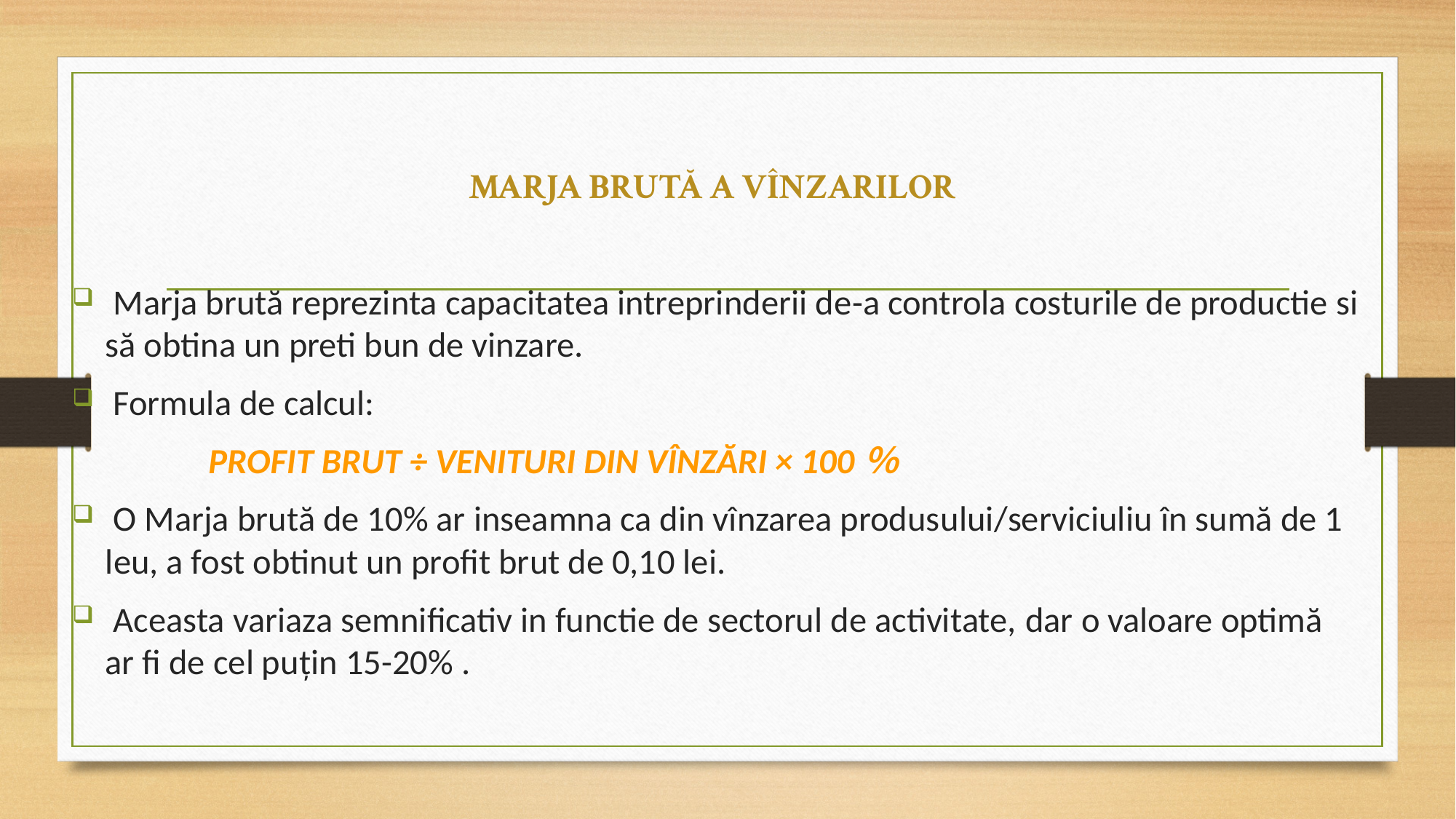

MARJA BRUTĂ A VÎNZARILOR

 Marja brută reprezinta capacitatea intreprinderii de-a controla costurile de productie si să obtina un preti bun de vinzare.
 Formula de calcul:
                 PROFIT BRUT ÷ VENITURI DIN VÎNZĂRI × 100％
 O Marja brută de 10% ar inseamna ca din vînzarea produsului/serviciuliu în sumă de 1 leu, a fost obtinut un profit brut de 0,10 lei.
 Aceasta variaza semnificativ in functie de sectorul de activitate, dar o valoare optimă ar fi de cel puțin 15-20% .